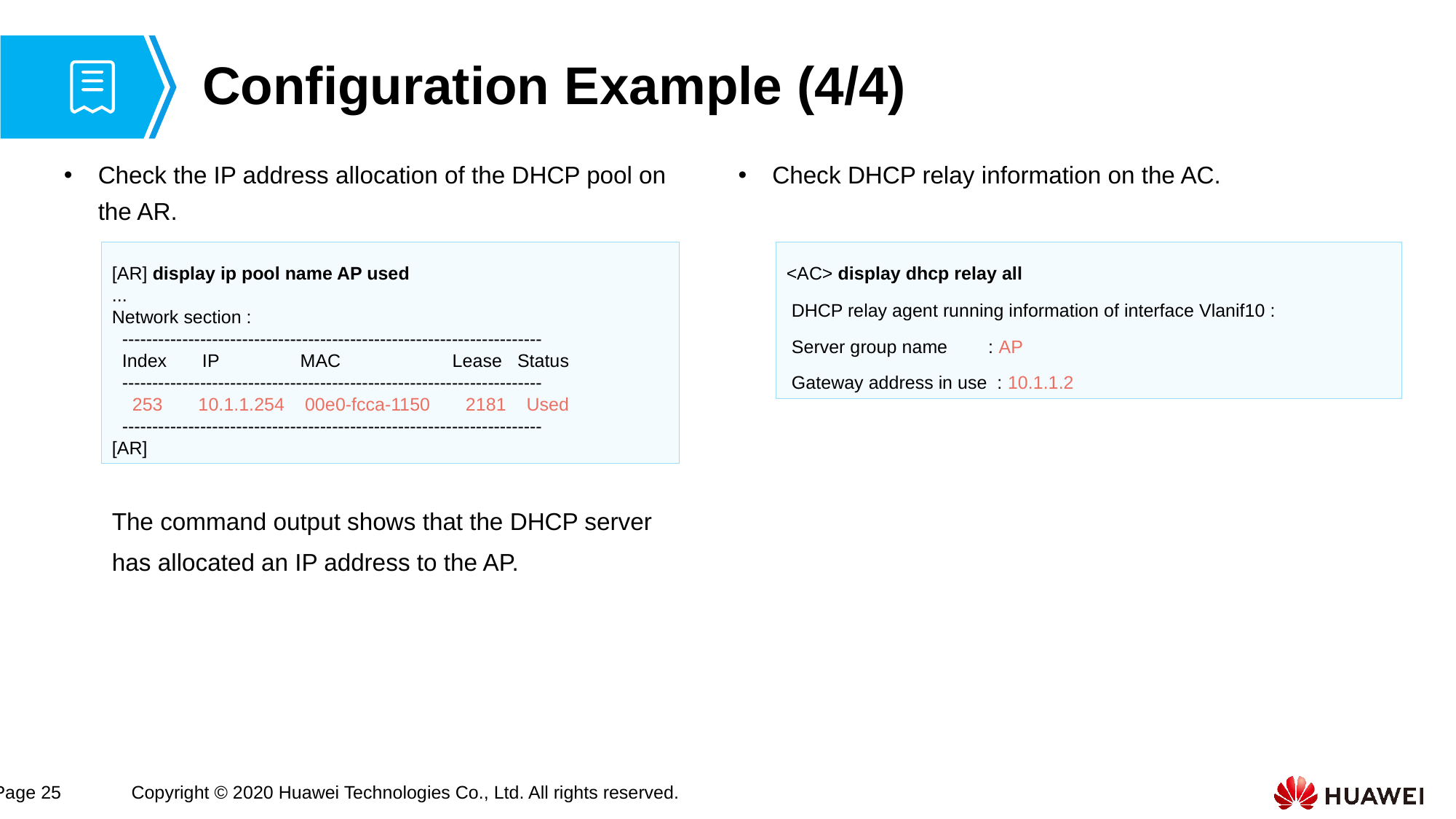

# Configuration Example (4/4)
Check the IP address allocation of the DHCP pool on the AR.
Check DHCP relay information on the AC.
[AR] display ip pool name AP used
...
Network section :
  ----------------------------------------------------------------------
  Index       IP                MAC                      Lease   Status
  ----------------------------------------------------------------------
    253       10.1.1.254    00e0-fcca-1150       2181    Used
  ----------------------------------------------------------------------
[AR]
<AC> display dhcp relay all
 DHCP relay agent running information of interface Vlanif10 :
 Server group name        : AP
 Gateway address in use  : 10.1.1.2
The command output shows that the DHCP server has allocated an IP address to the AP.